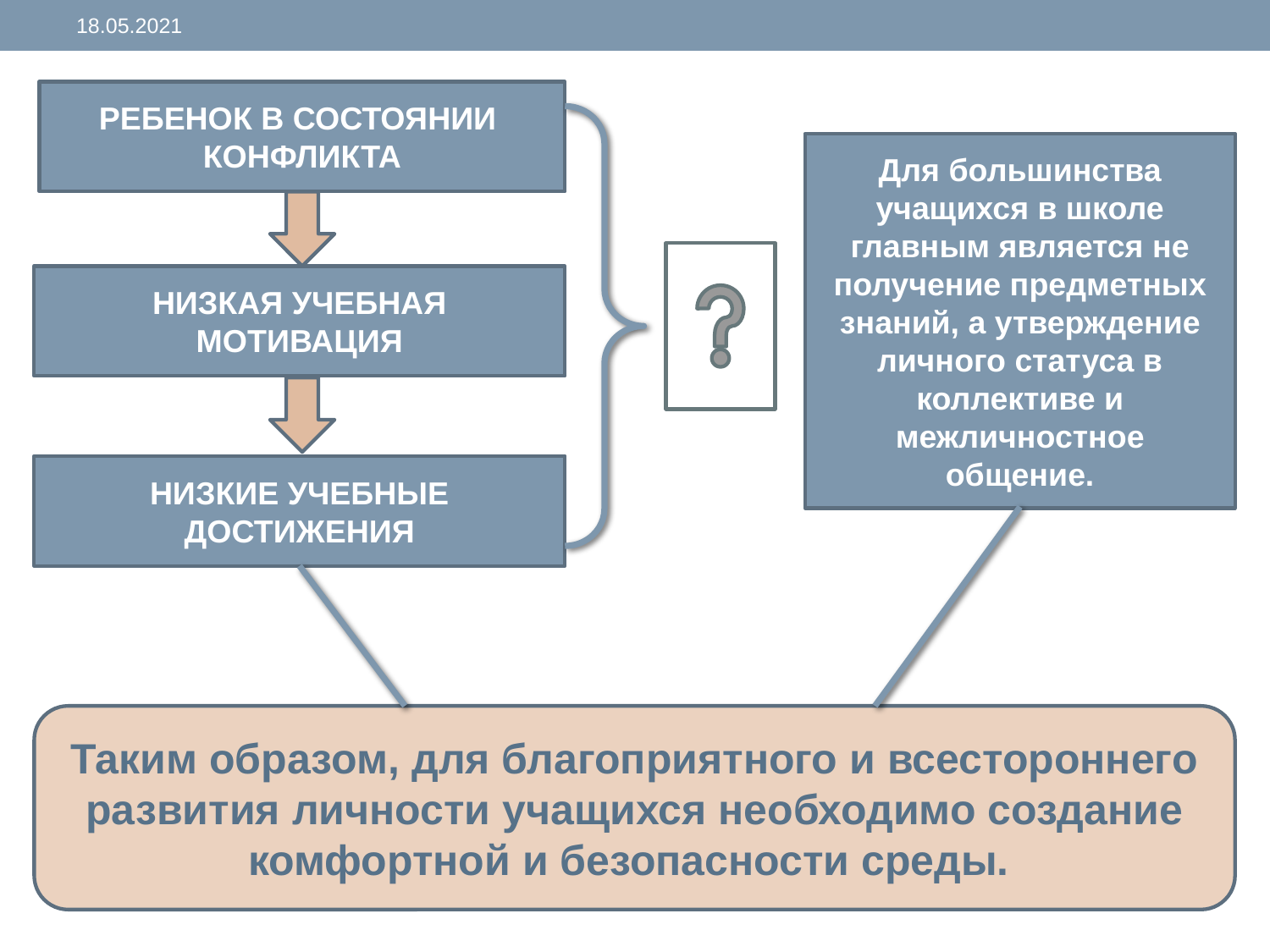

18.05.2021
РЕБЕНОК В СОСТОЯНИИ  КОНФЛИКТА

Для большинства учащихся в школе главным является не получение предметных знаний, а утверждение личного статуса в коллективе и межличностное общение.

НИЗКАЯ УЧЕБНАЯ МОТИВАЦИЯ

НИЗКИЕ УЧЕБНЫЕ ДОСТИЖЕНИЯ
Таким образом, для благоприятного и всестороннего развития личности учащихся необходимо создание комфортной и безопасности среды.